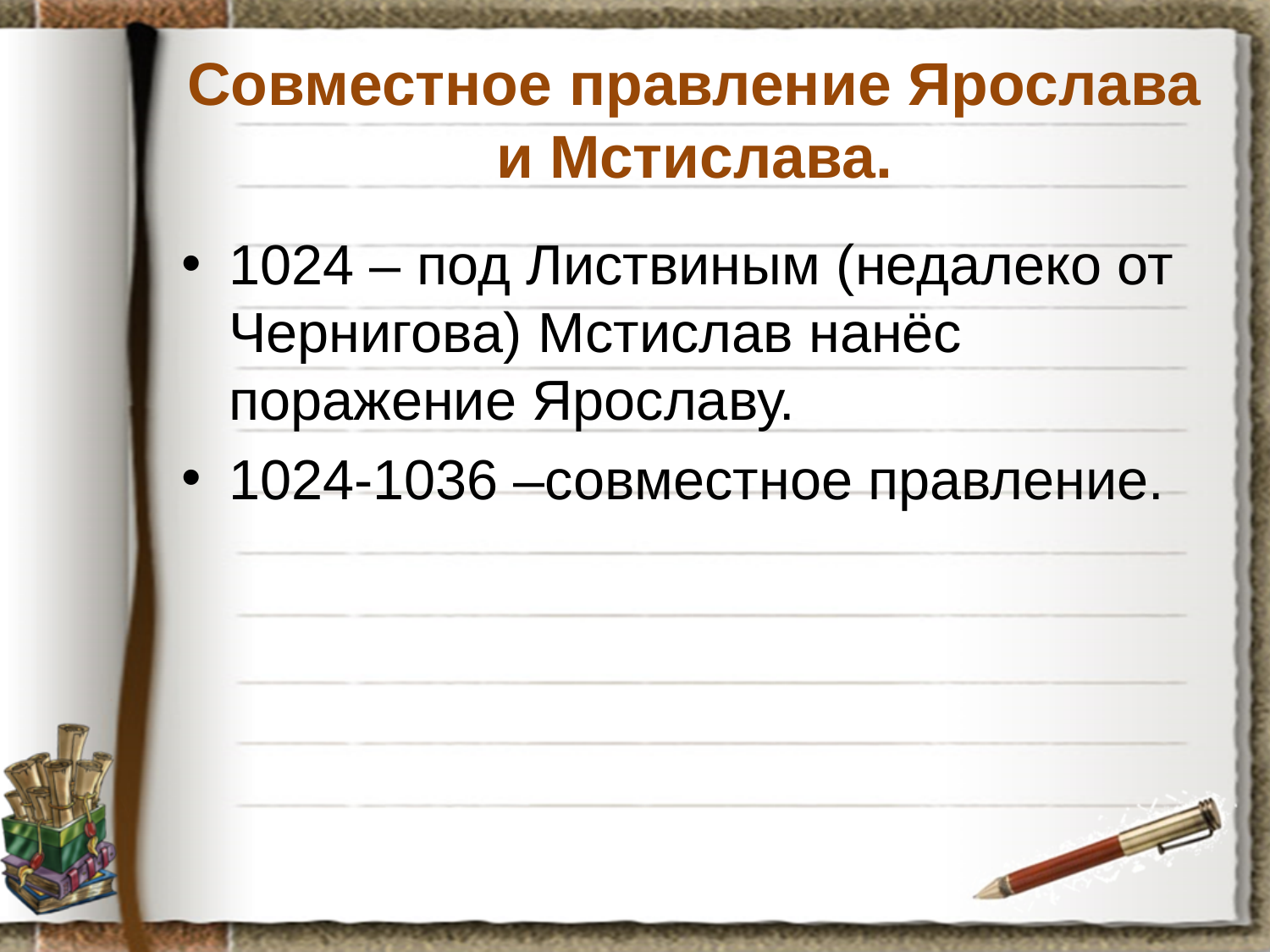

# Совместное правление Ярослава и Мстислава.
1024 – под Листвиным (недалеко от Чернигова) Мстислав нанёс поражение Ярославу.
1024-1036 –совместное правление.